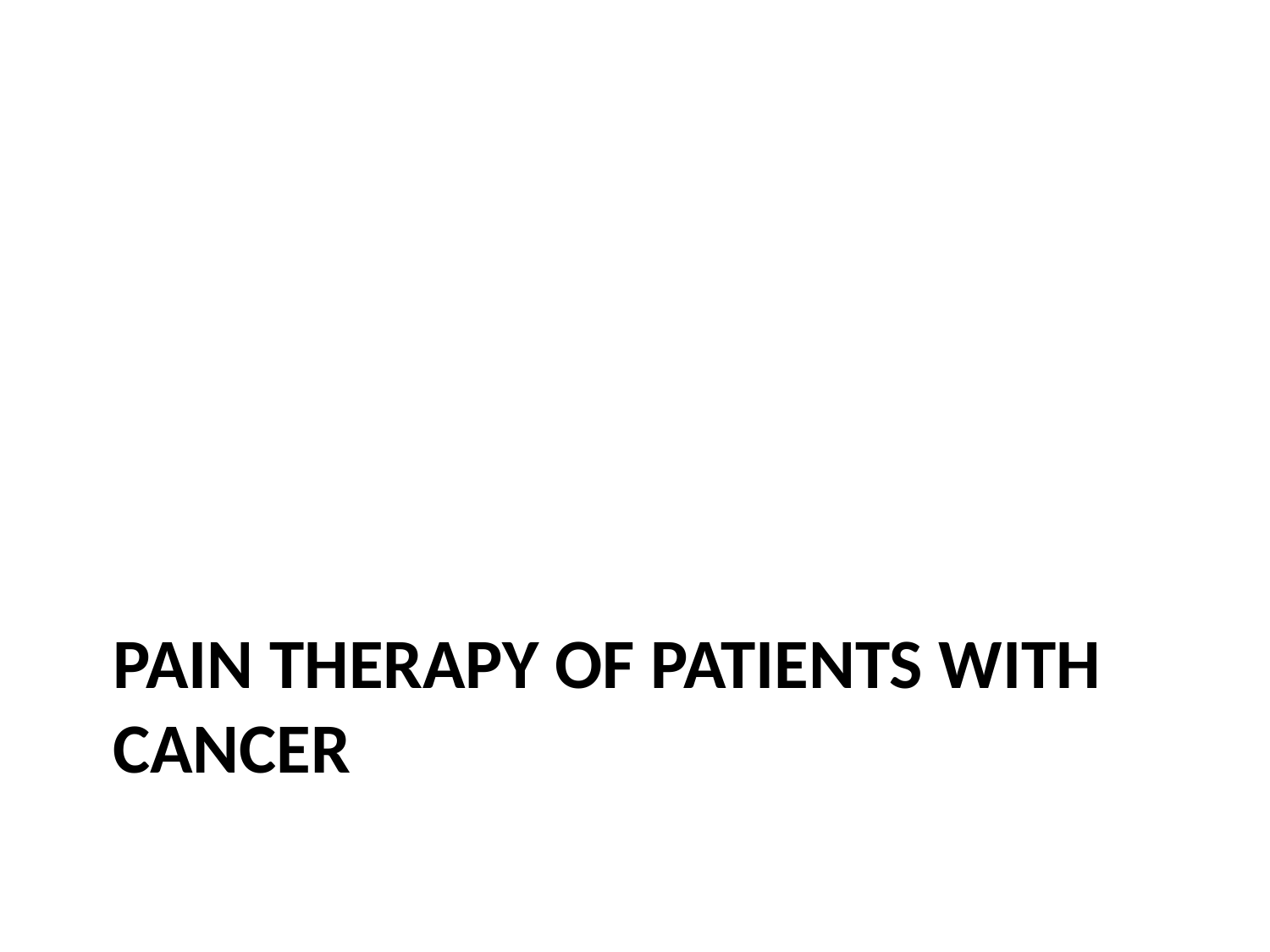

# Pain therapy of Patients with cancer